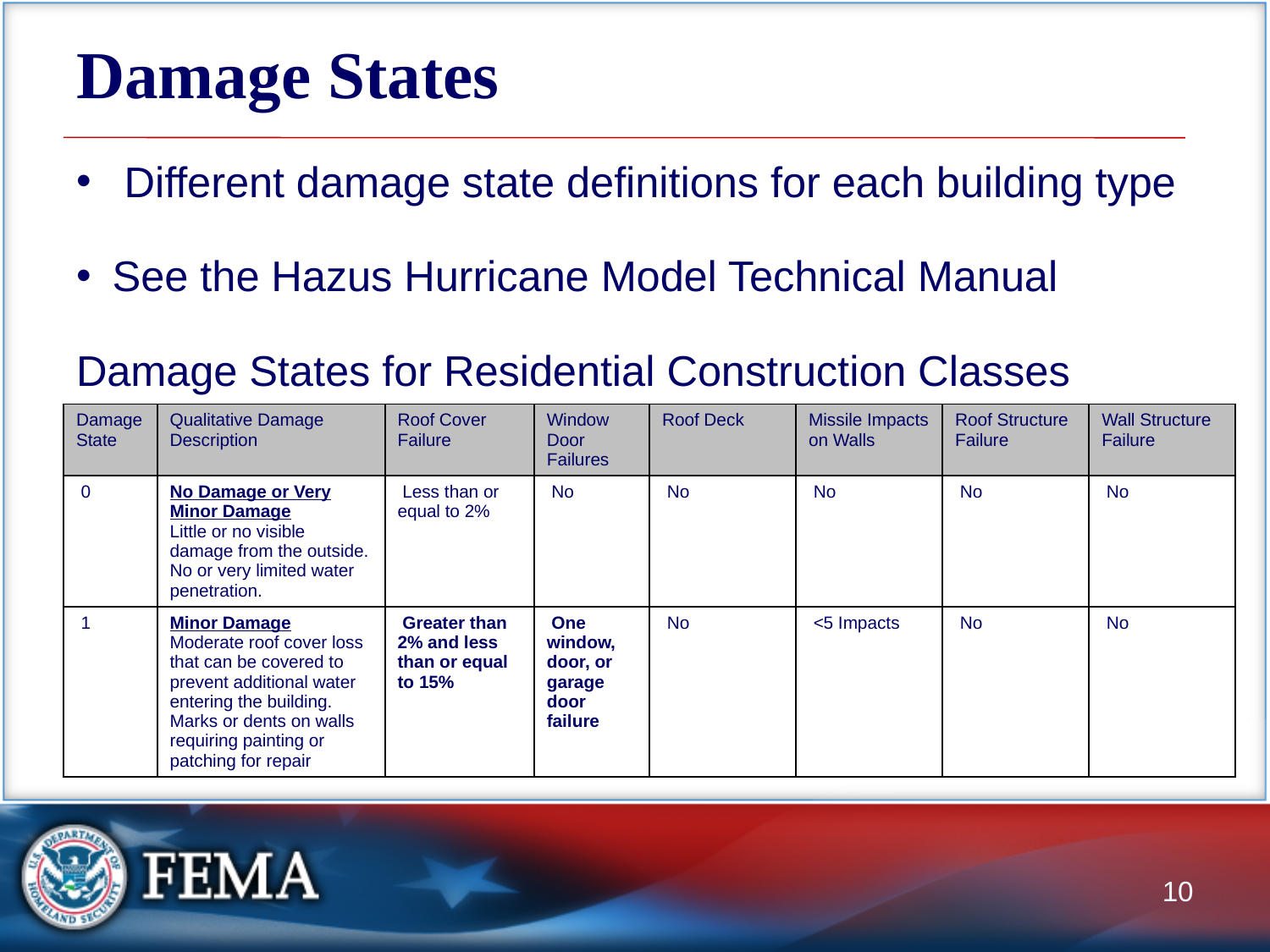

# Damage States
 Different damage state definitions for each building type
See the Hazus Hurricane Model Technical Manual
Damage States for Residential Construction Classes
| Damage State | Qualitative Damage Description | Roof Cover Failure | Window Door Failures | Roof Deck | Missile Impacts on Walls | Roof Structure Failure | Wall Structure Failure |
| --- | --- | --- | --- | --- | --- | --- | --- |
| 0 | No Damage or Very Minor Damage Little or no visible damage from the outside. No or very limited water penetration. | Less than or equal to 2% | No | No | No | No | No |
| 1 | Minor Damage Moderate roof cover loss that can be covered to prevent additional water entering the building. Marks or dents on walls requiring painting or patching for repair | Greater than 2% and less than or equal to 15% | One window, door, or garage door failure | No | <5 Impacts | No | No |
10